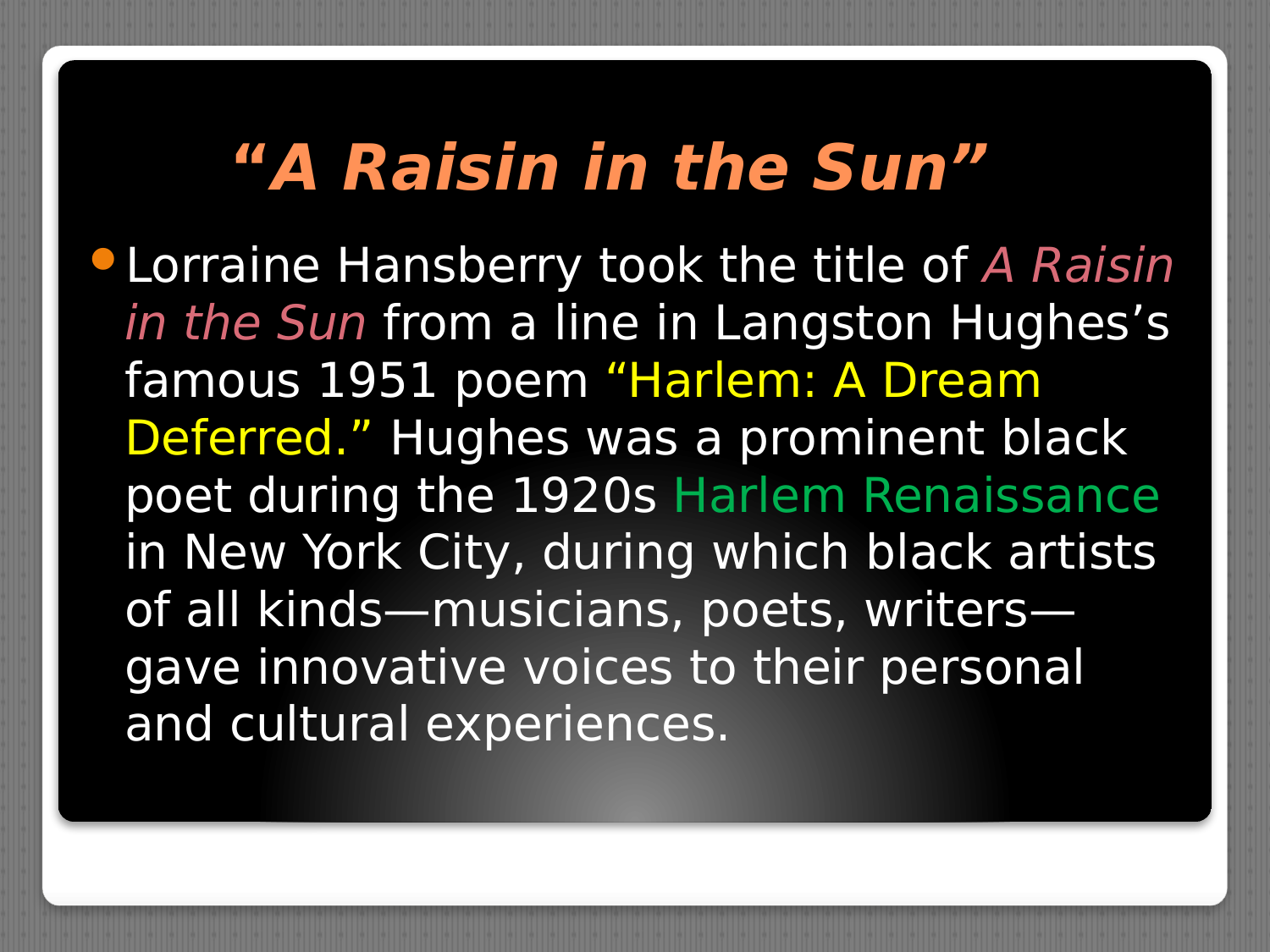

# “A Raisin in the Sun”
Lorraine Hansberry took the title of A Raisin in the Sun from a line in Langston Hughes’s famous 1951 poem “Harlem: A Dream Deferred.” Hughes was a prominent black poet during the 1920s Harlem Renaissance in New York City, during which black artists of all kinds—musicians, poets, writers—gave innovative voices to their personal and cultural experiences.